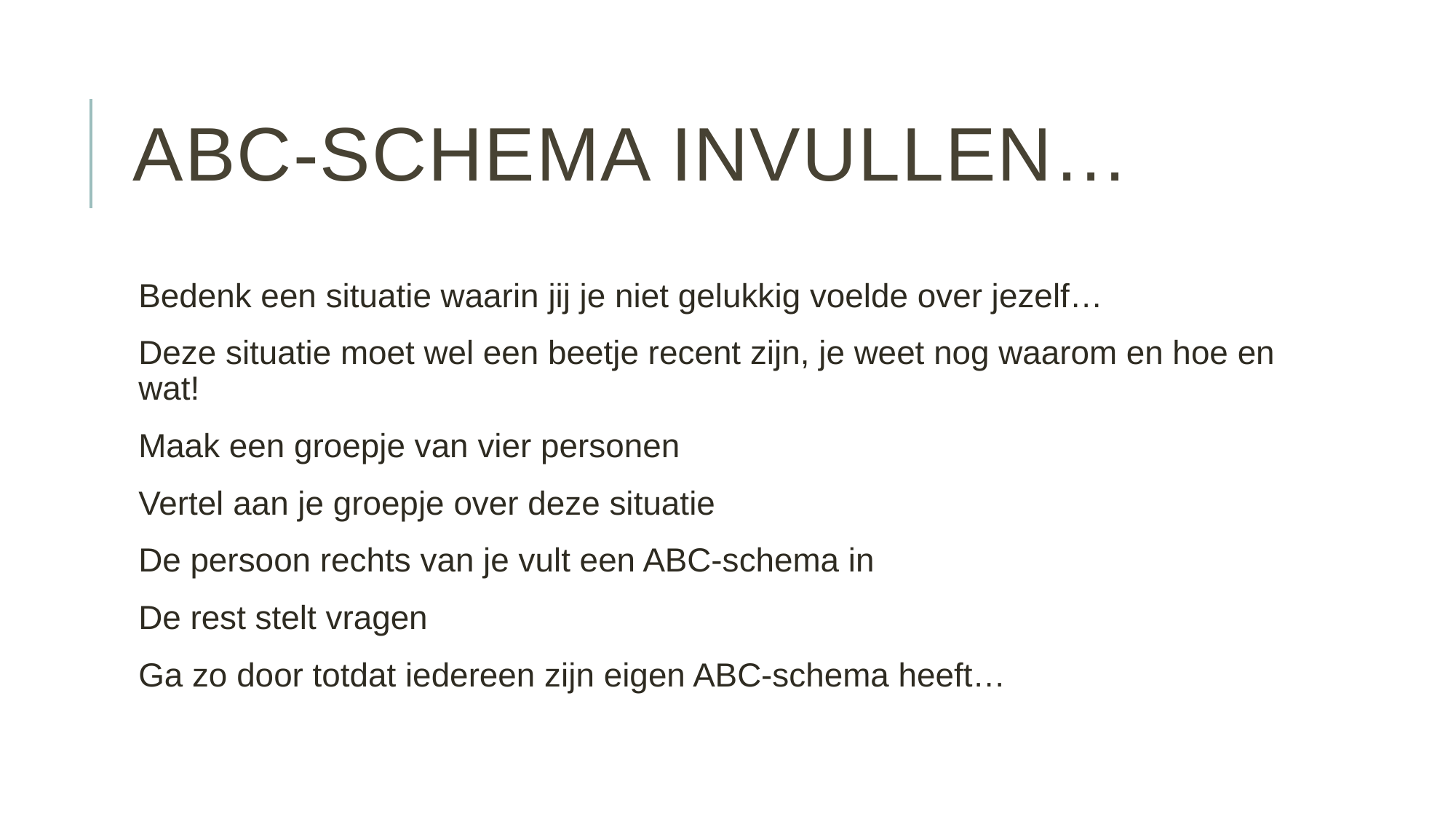

# ABC-schema invullen…
Bedenk een situatie waarin jij je niet gelukkig voelde over jezelf…
Deze situatie moet wel een beetje recent zijn, je weet nog waarom en hoe en wat!
Maak een groepje van vier personen
Vertel aan je groepje over deze situatie
De persoon rechts van je vult een ABC-schema in
De rest stelt vragen
Ga zo door totdat iedereen zijn eigen ABC-schema heeft…